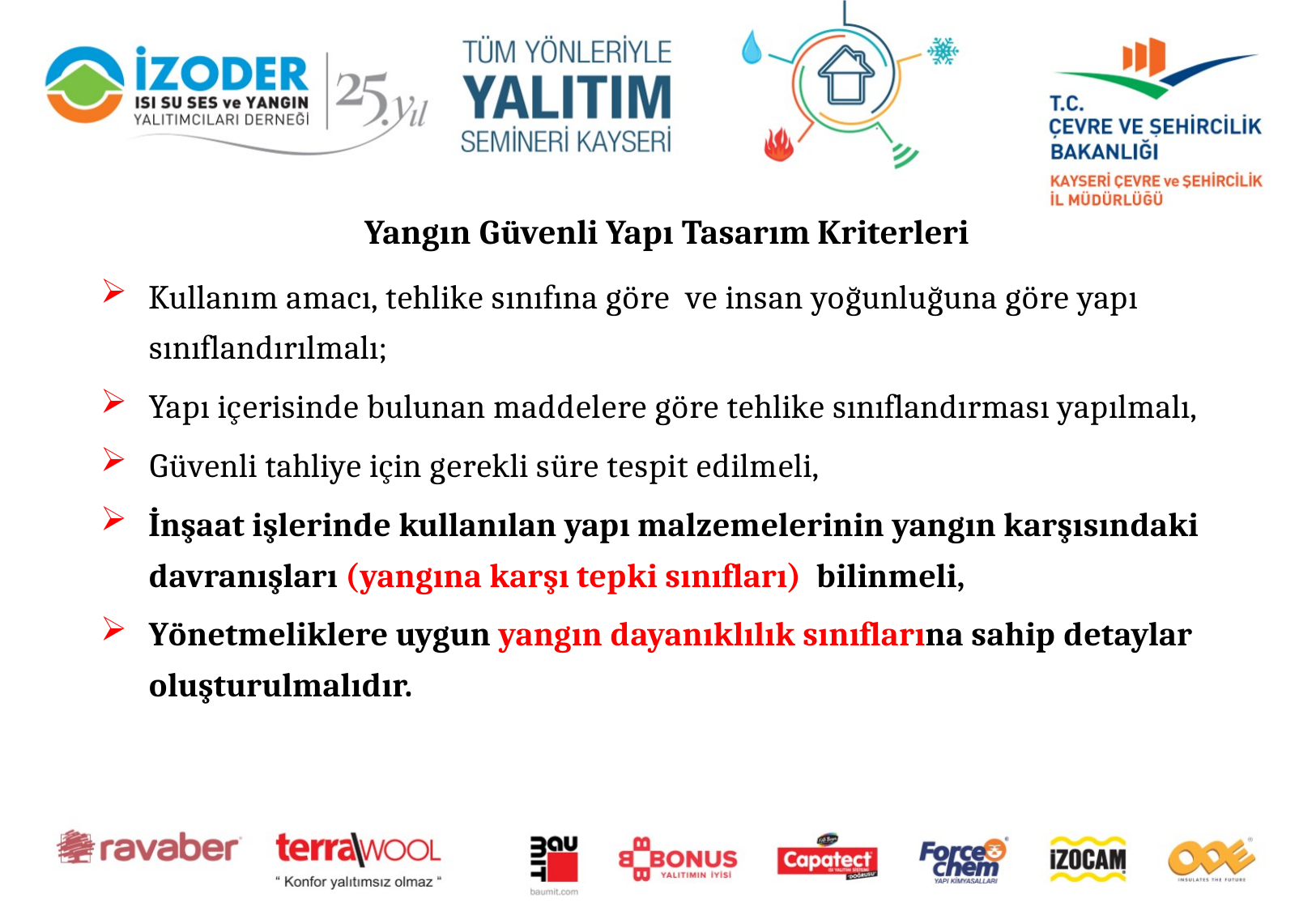

Yangın Güvenli Yapı Tasarım Kriterleri
Kullanım amacı, tehlike sınıfına göre  ve insan yoğunluğuna göre yapı sınıflandırılmalı;
Yapı içerisinde bulunan maddelere göre tehlike sınıflandırması yapılmalı,
Güvenli tahliye için gerekli süre tespit edilmeli,
İnşaat işlerinde kullanılan yapı malzemelerinin yangın karşısındaki davranışları (yangına karşı tepki sınıfları)  bilinmeli,
Yönetmeliklere uygun yangın dayanıklılık sınıflarına sahip detaylar oluşturulmalıdır.